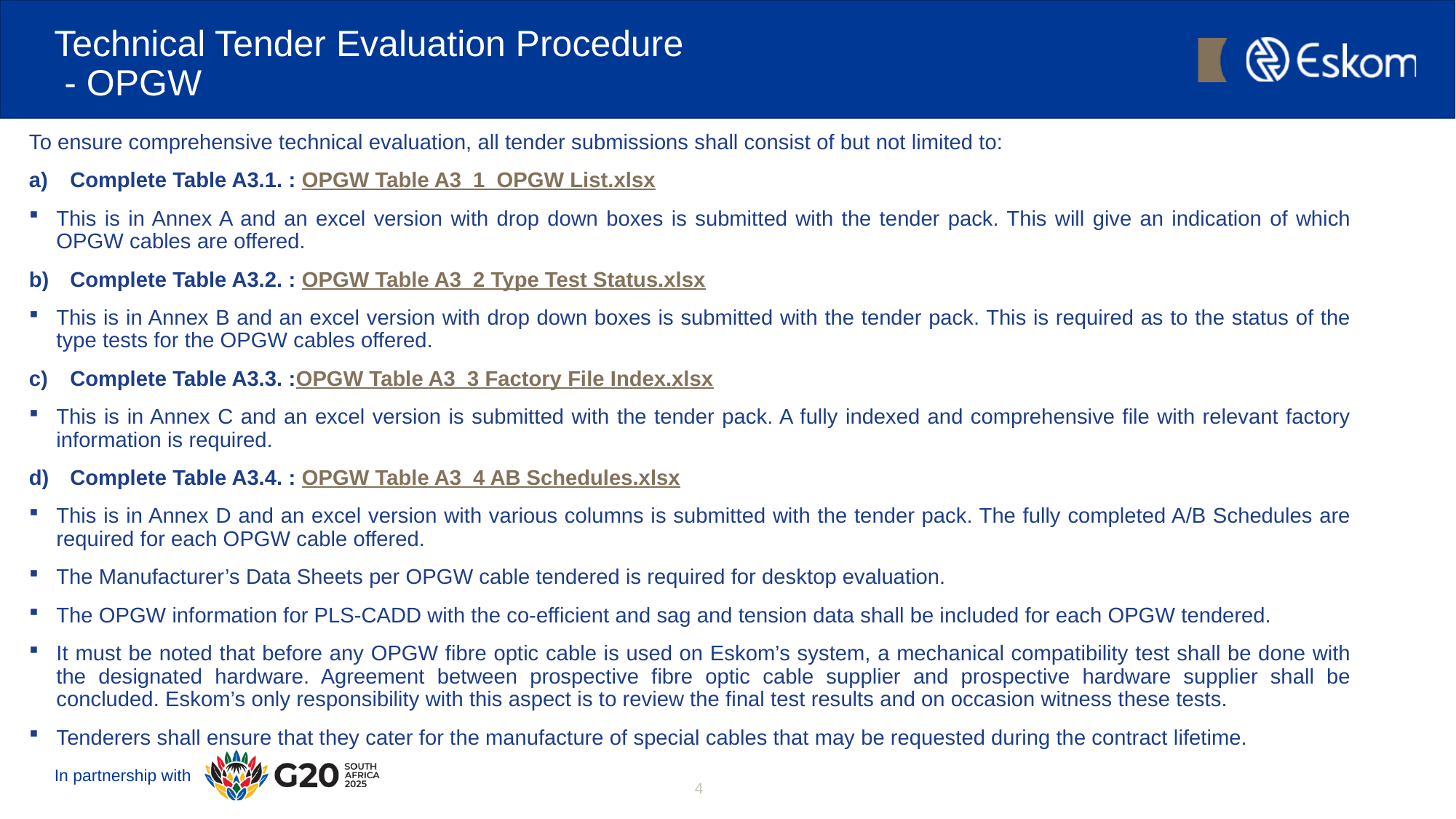

# Technical Tender Evaluation Procedure - OPGW
To ensure comprehensive technical evaluation, all tender submissions shall consist of but not limited to:
Complete Table A3.1. : OPGW Table A3_1_OPGW List.xlsx
This is in Annex A and an excel version with drop down boxes is submitted with the tender pack. This will give an indication of which OPGW cables are offered.
Complete Table A3.2. : OPGW Table A3_2 Type Test Status.xlsx
This is in Annex B and an excel version with drop down boxes is submitted with the tender pack. This is required as to the status of the type tests for the OPGW cables offered.
Complete Table A3.3. :OPGW Table A3_3 Factory File Index.xlsx
This is in Annex C and an excel version is submitted with the tender pack. A fully indexed and comprehensive file with relevant factory information is required.
Complete Table A3.4. : OPGW Table A3_4 AB Schedules.xlsx
This is in Annex D and an excel version with various columns is submitted with the tender pack. The fully completed A/B Schedules are required for each OPGW cable offered.
The Manufacturer’s Data Sheets per OPGW cable tendered is required for desktop evaluation.
The OPGW information for PLS-CADD with the co-efficient and sag and tension data shall be included for each OPGW tendered.
It must be noted that before any OPGW fibre optic cable is used on Eskom’s system, a mechanical compatibility test shall be done with the designated hardware. Agreement between prospective fibre optic cable supplier and prospective hardware supplier shall be concluded. Eskom’s only responsibility with this aspect is to review the final test results and on occasion witness these tests.
Tenderers shall ensure that they cater for the manufacture of special cables that may be requested during the contract lifetime.

4